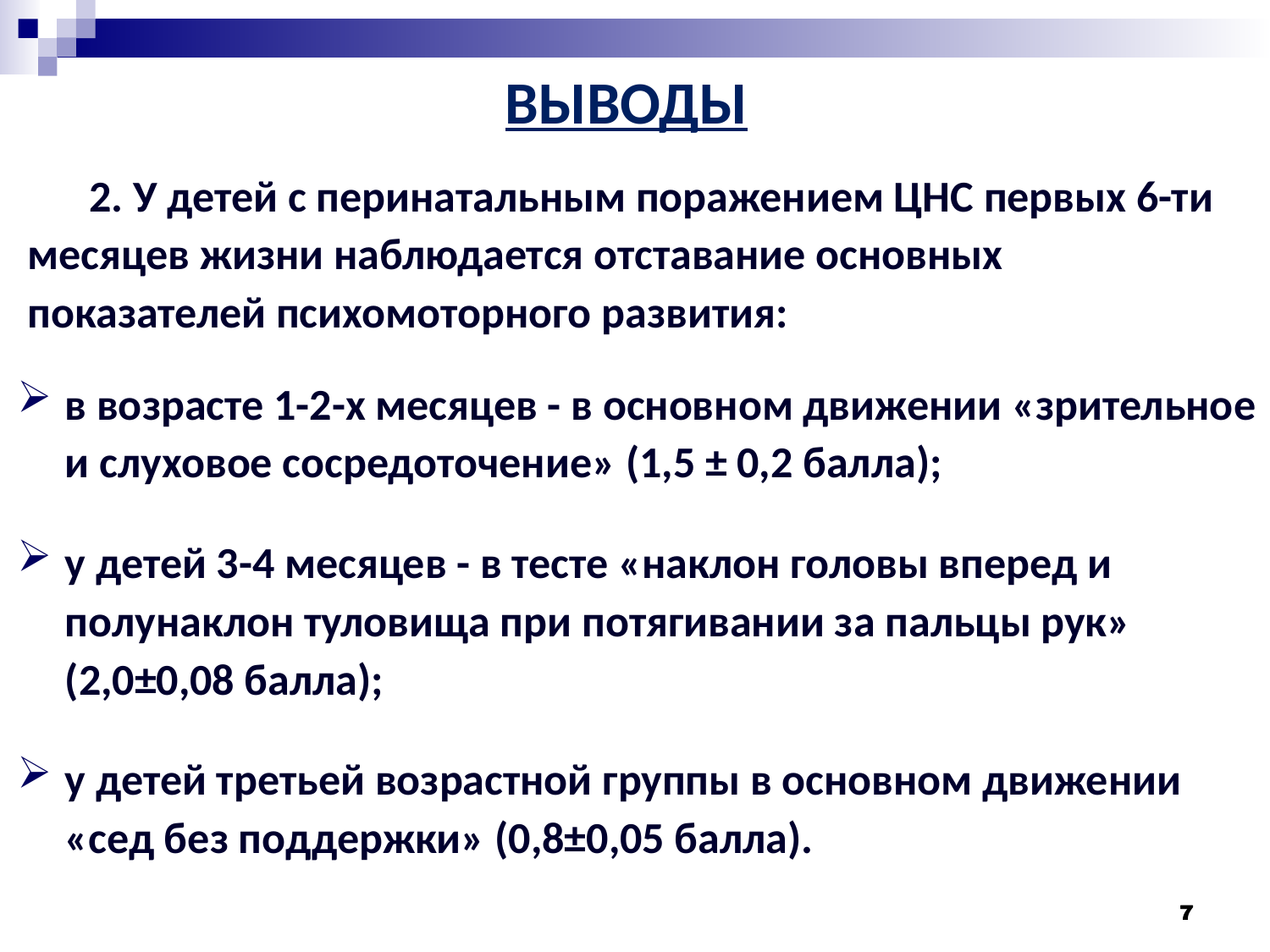

# ВЫВОДЫ
2. У детей с перинатальным поражением ЦНС первых 6-ти месяцев жизни наблюдается отставание основных показателей психомоторного развития:
в возрасте 1-2-х месяцев - в основном движении «зрительное и слуховое сосредоточение» (1,5 ± 0,2 балла);
у детей 3-4 месяцев - в тесте «наклон головы вперед и полунаклон туловища при потягивании за пальцы рук» (2,0±0,08 балла);
у детей третьей возрастной группы в основном движении «сед без поддержки» (0,8±0,05 балла).
7
7